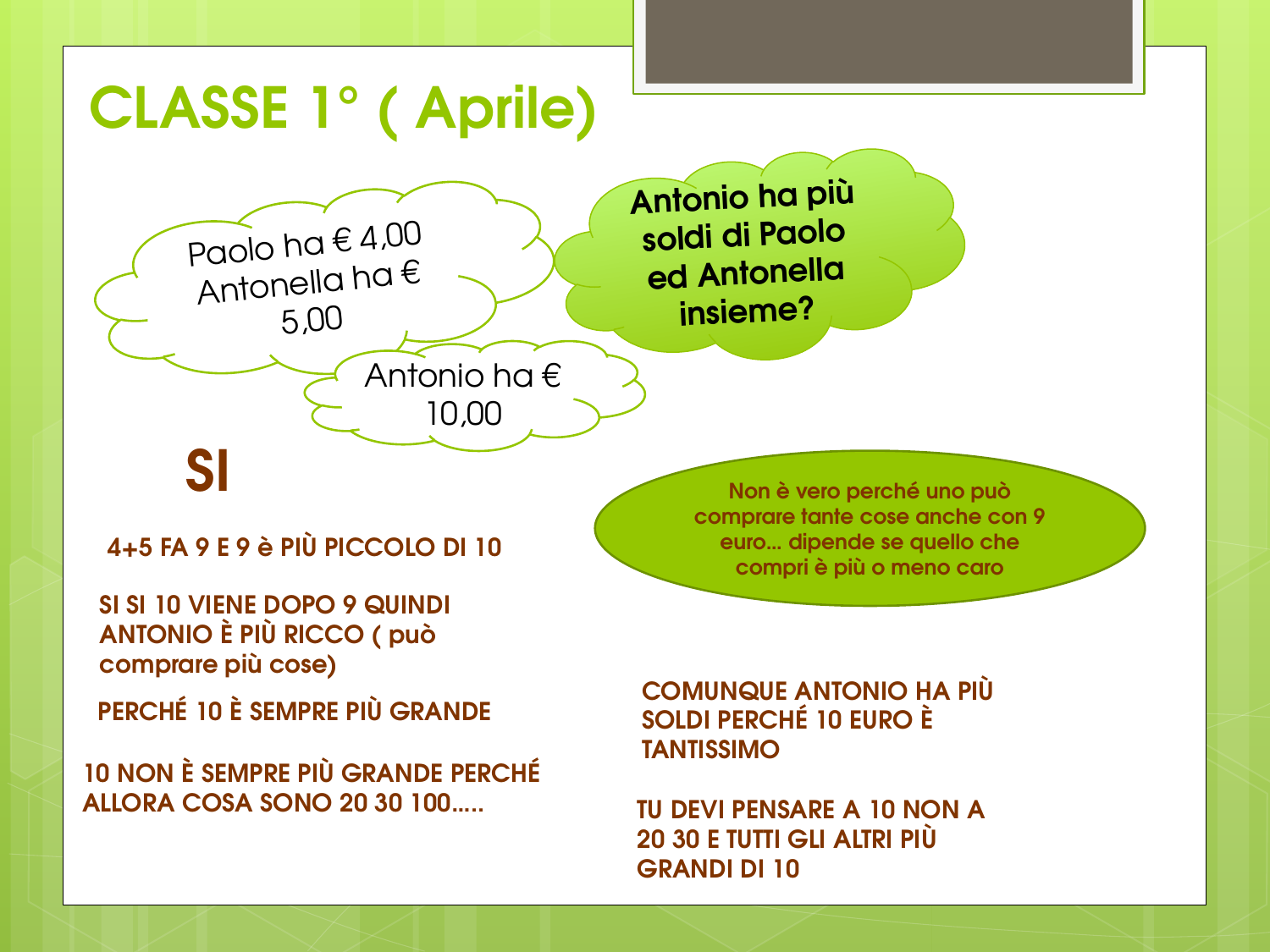

# CLASSE 1° ( Aprile)
Antonio ha più soldi di Paolo ed Antonella insieme?
Paolo ha € 4,00
Antonella ha € 5,00
Antonio ha € 10,00
SI
Non è vero perché uno può comprare tante cose anche con 9 euro… dipende se quello che compri è più o meno caro
4+5 FA 9 E 9 è PIÙ PICCOLO DI 10
SI SI 10 VIENE DOPO 9 QUINDI ANTONIO È PIÙ RICCO ( può comprare più cose)
COMUNQUE ANTONIO HA PIÙ SOLDI PERCHÉ 10 EURO È TANTISSIMO
PERCHÉ 10 È SEMPRE PIÙ GRANDE
10 NON È SEMPRE PIÙ GRANDE PERCHÉ ALLORA COSA SONO 20 30 100…..
TU DEVI PENSARE A 10 NON A 20 30 E TUTTI GLI ALTRI PIÙ GRANDI DI 10